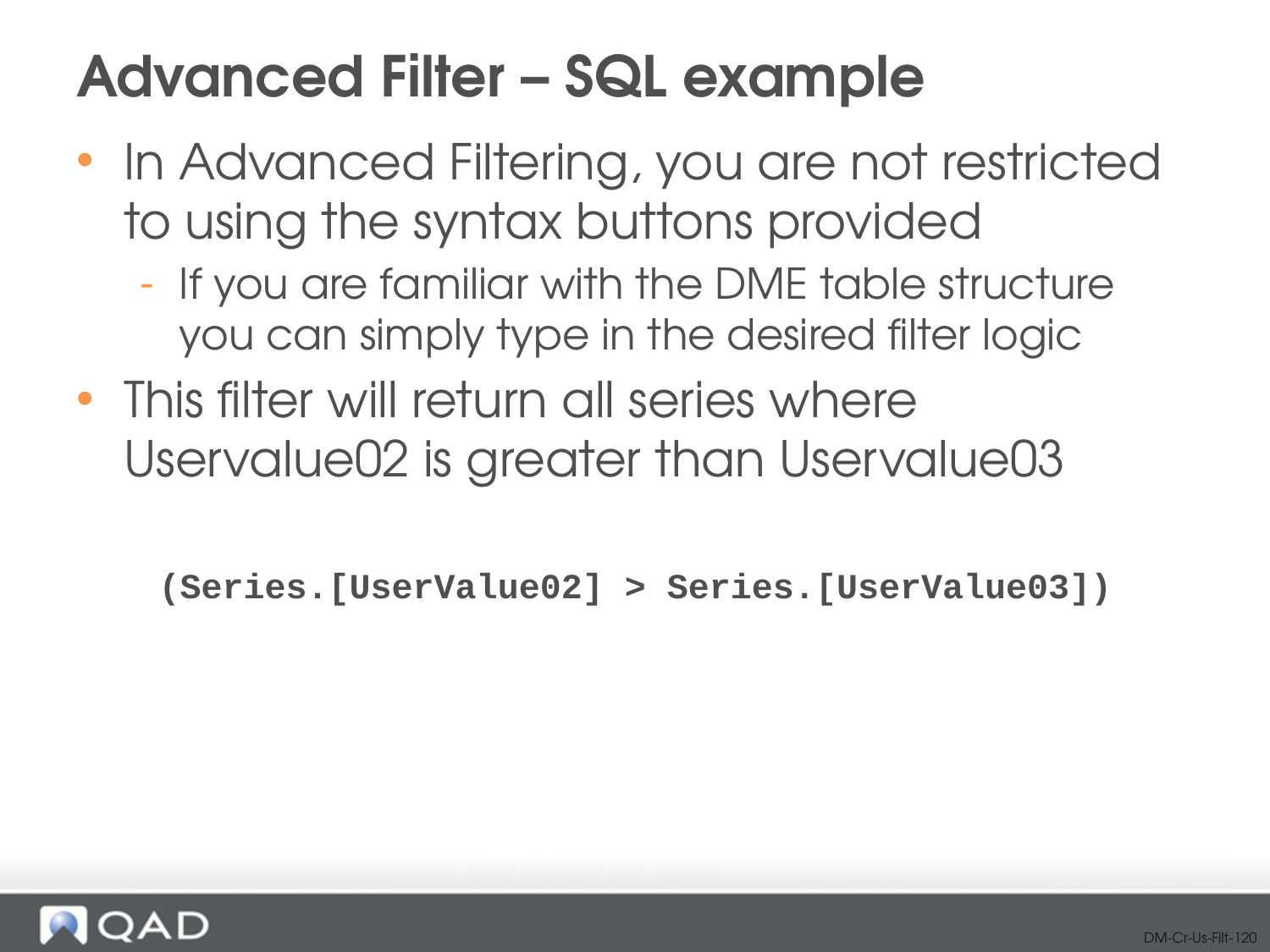

# Advanced Filter – SQL example
In Advanced Filtering, you are not restricted to using the syntax buttons provided
If you are familiar with the DME table structure you can simply type in the desired filter logic
This filter will return all series where Uservalue02 is greater than Uservalue03

(Series.[UserValue02] > Series.[UserValue03])

DM-Cr-Us-Filt-120